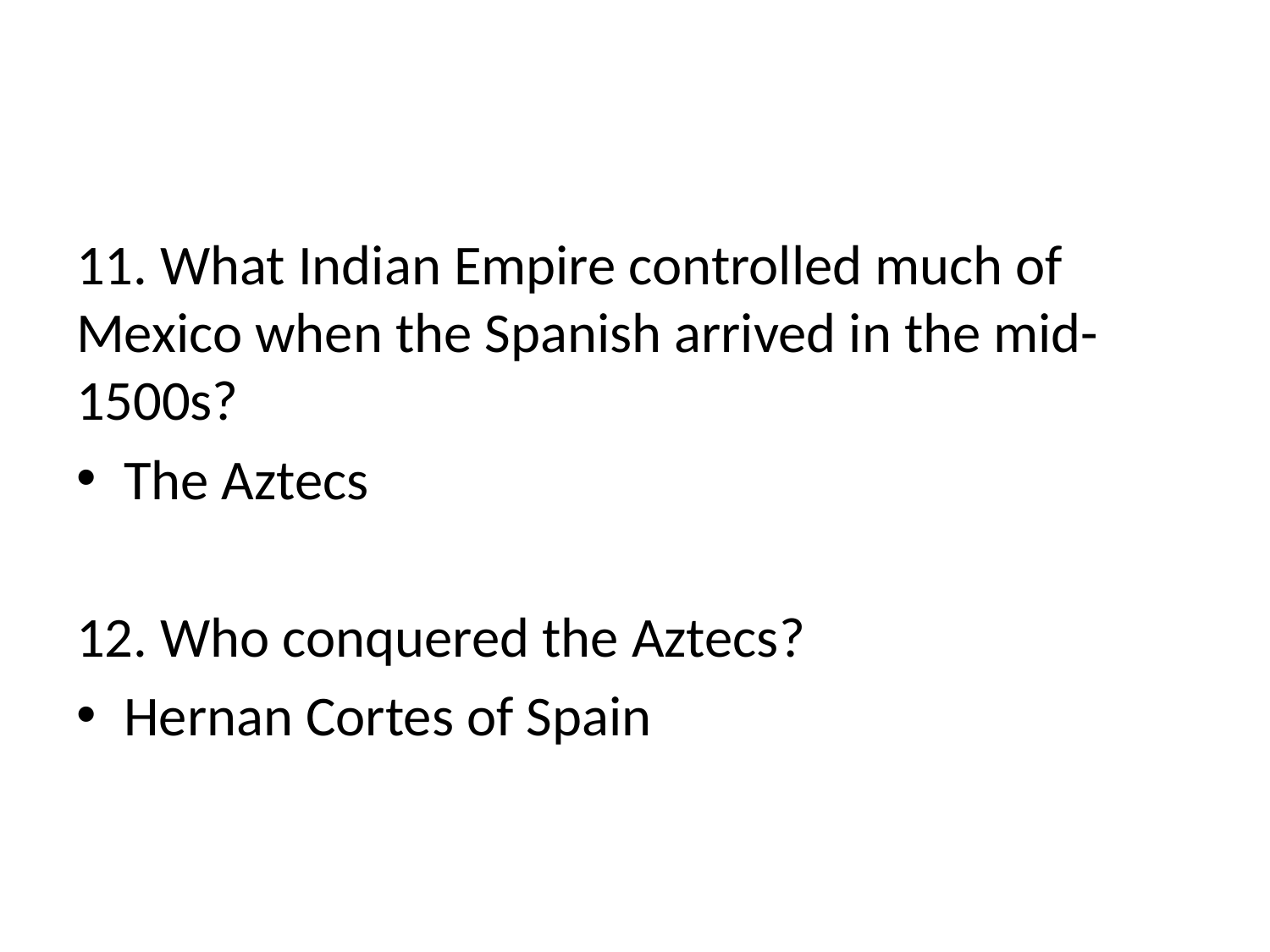

#
11. What Indian Empire controlled much of Mexico when the Spanish arrived in the mid-1500s?
The Aztecs

12. Who conquered the Aztecs?
Hernan Cortes of Spain